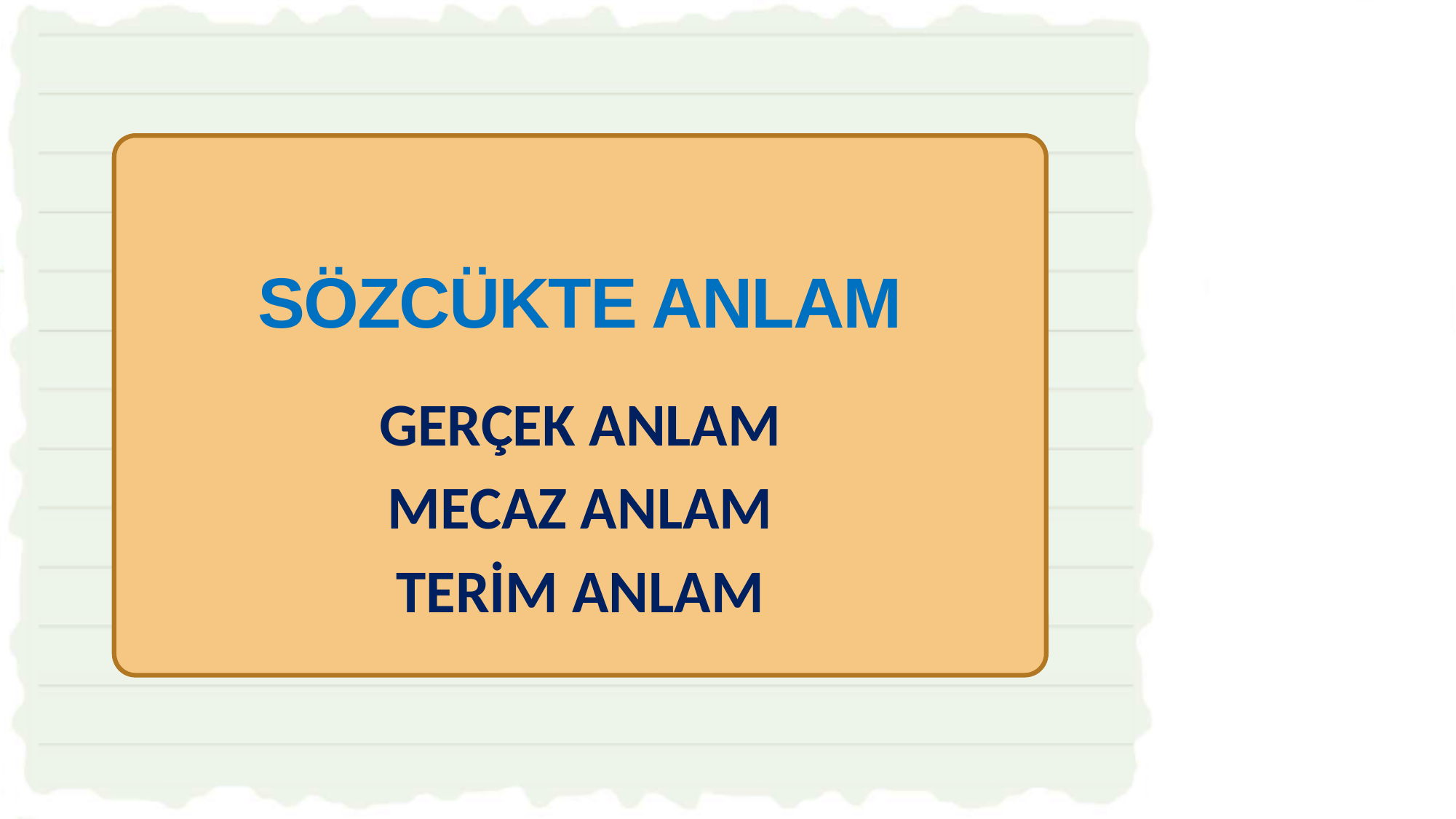

# SÖZCÜKTE ANLAM
GERÇEK ANLAM
MECAZ ANLAM
TERİM ANLAM